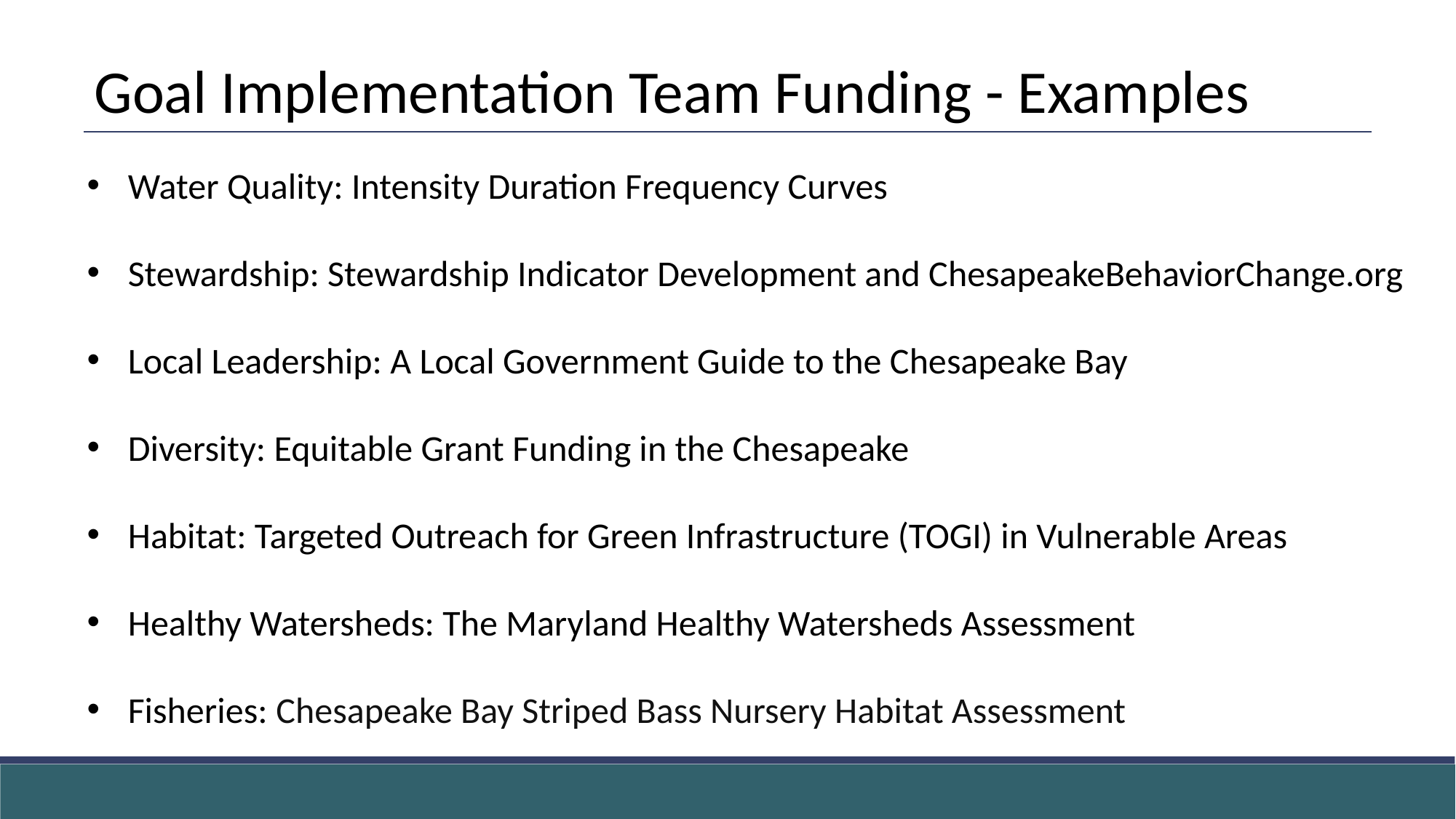

Goal Implementation Team Funding - Examples
Water Quality: Intensity Duration Frequency Curves

Stewardship: Stewardship Indicator Development and ChesapeakeBehaviorChange.org

Local Leadership: A Local Government Guide to the Chesapeake Bay

Diversity: Equitable Grant Funding in the Chesapeake

Habitat: Targeted Outreach for Green Infrastructure (TOGI) in Vulnerable Areas

Healthy Watersheds: The Maryland Healthy Watersheds Assessment

Fisheries: Chesapeake Bay Striped Bass Nursery Habitat Assessment